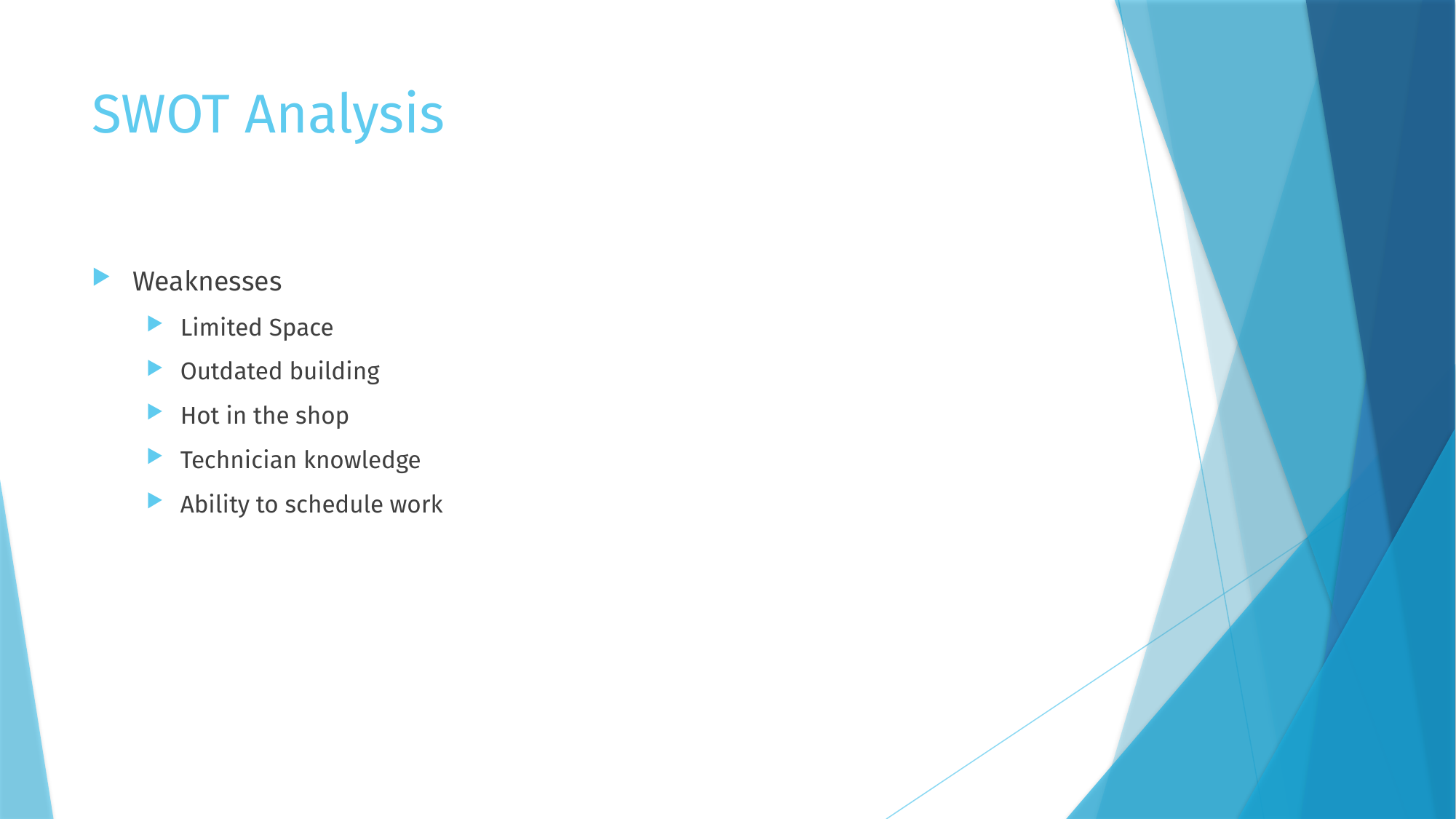

# SWOT Analysis
Weaknesses
Limited Space
Outdated building
Hot in the shop
Technician knowledge
Ability to schedule work